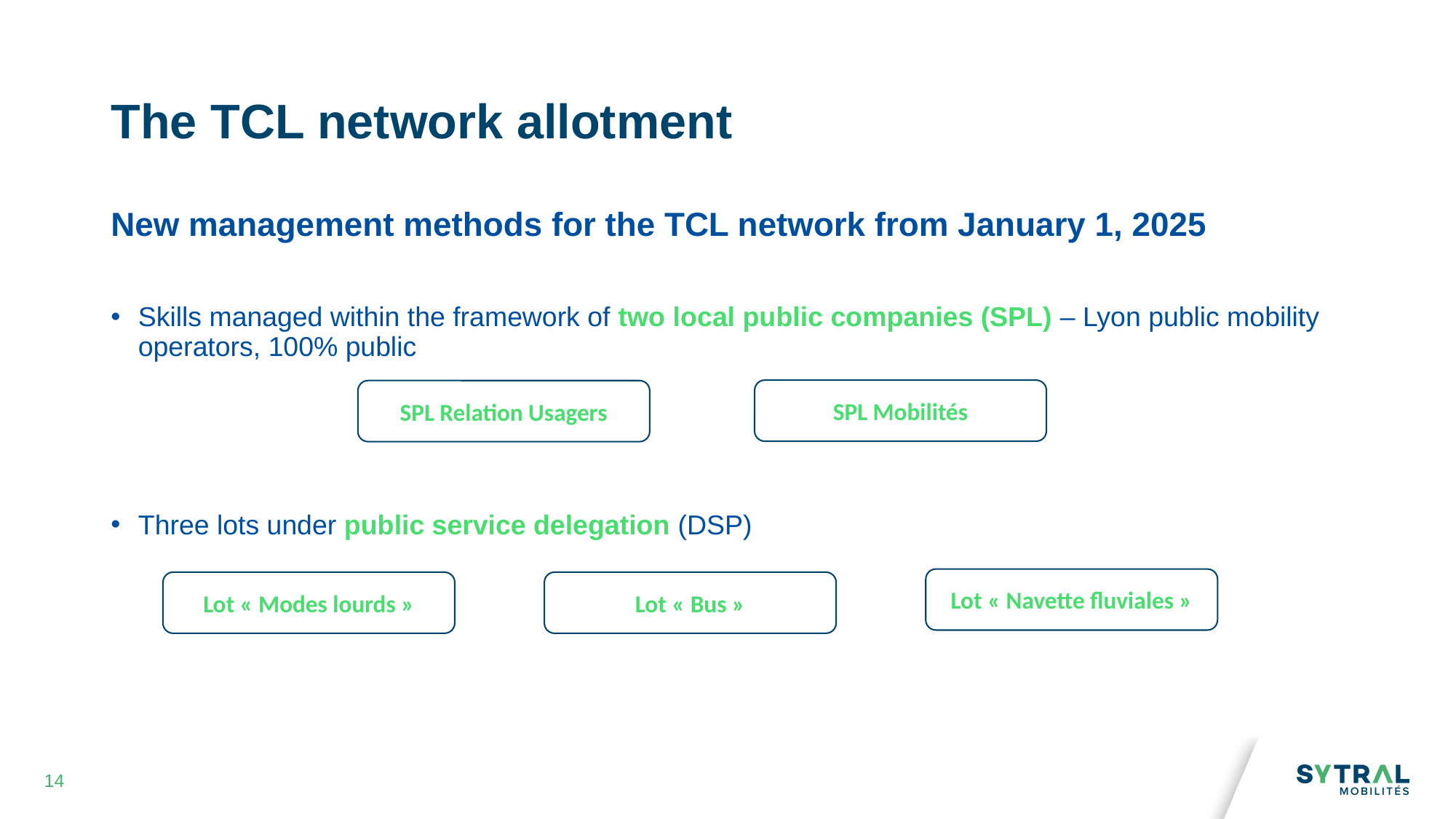

# The TCL network allotment
New management methods for the TCL network from January 1, 2025

Skills managed within the framework of two local public companies (SPL) – Lyon public mobility operators, 100% public

Three lots under public service delegation (DSP)
SPL Mobilités
SPL Relation Usagers
Lot « Navette fluviales »
Lot « Modes lourds »
Lot « Bus »
14